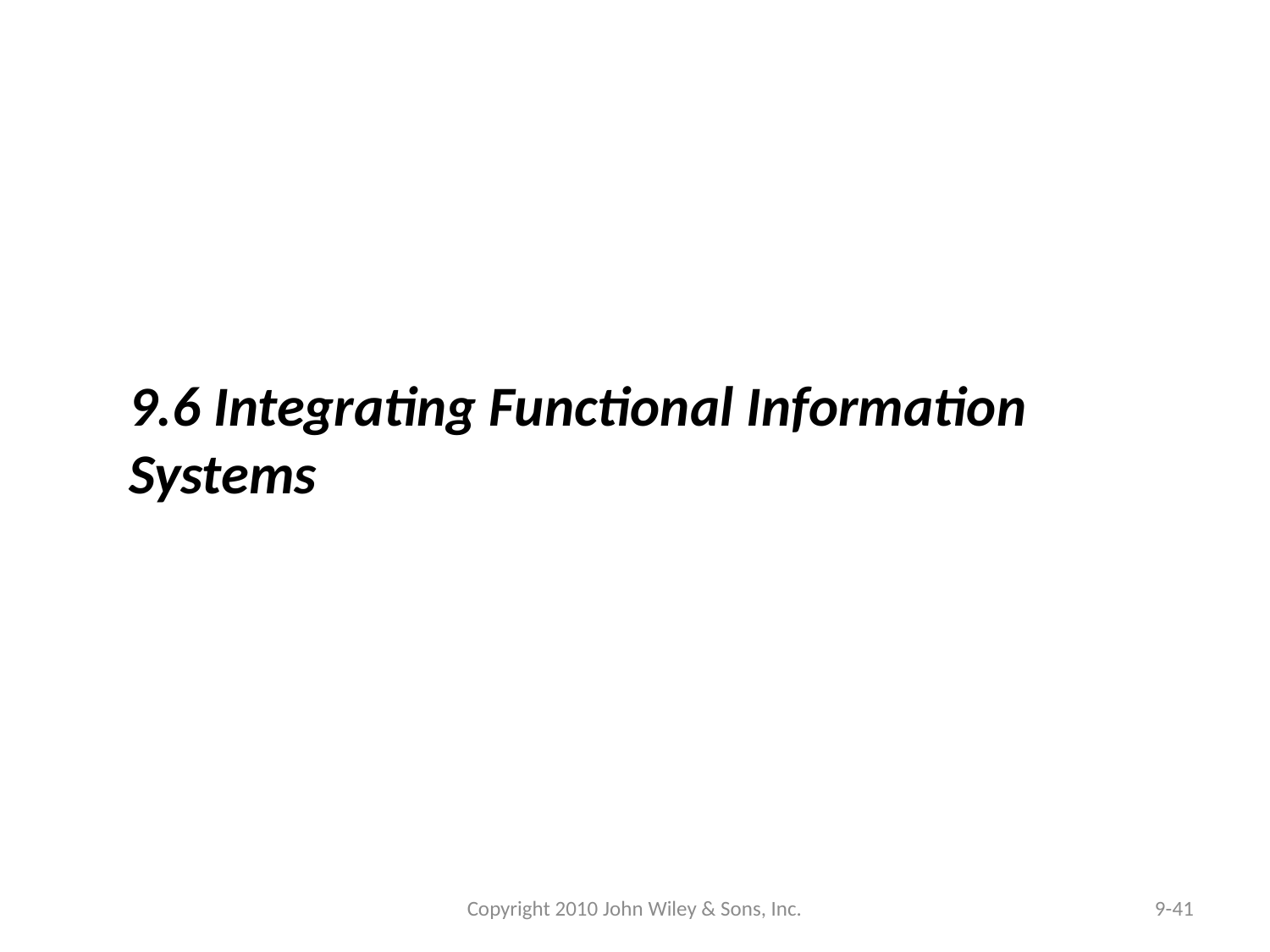

9.6 Integrating Functional Information Systems
Copyright 2010 John Wiley & Sons, Inc.
9-41